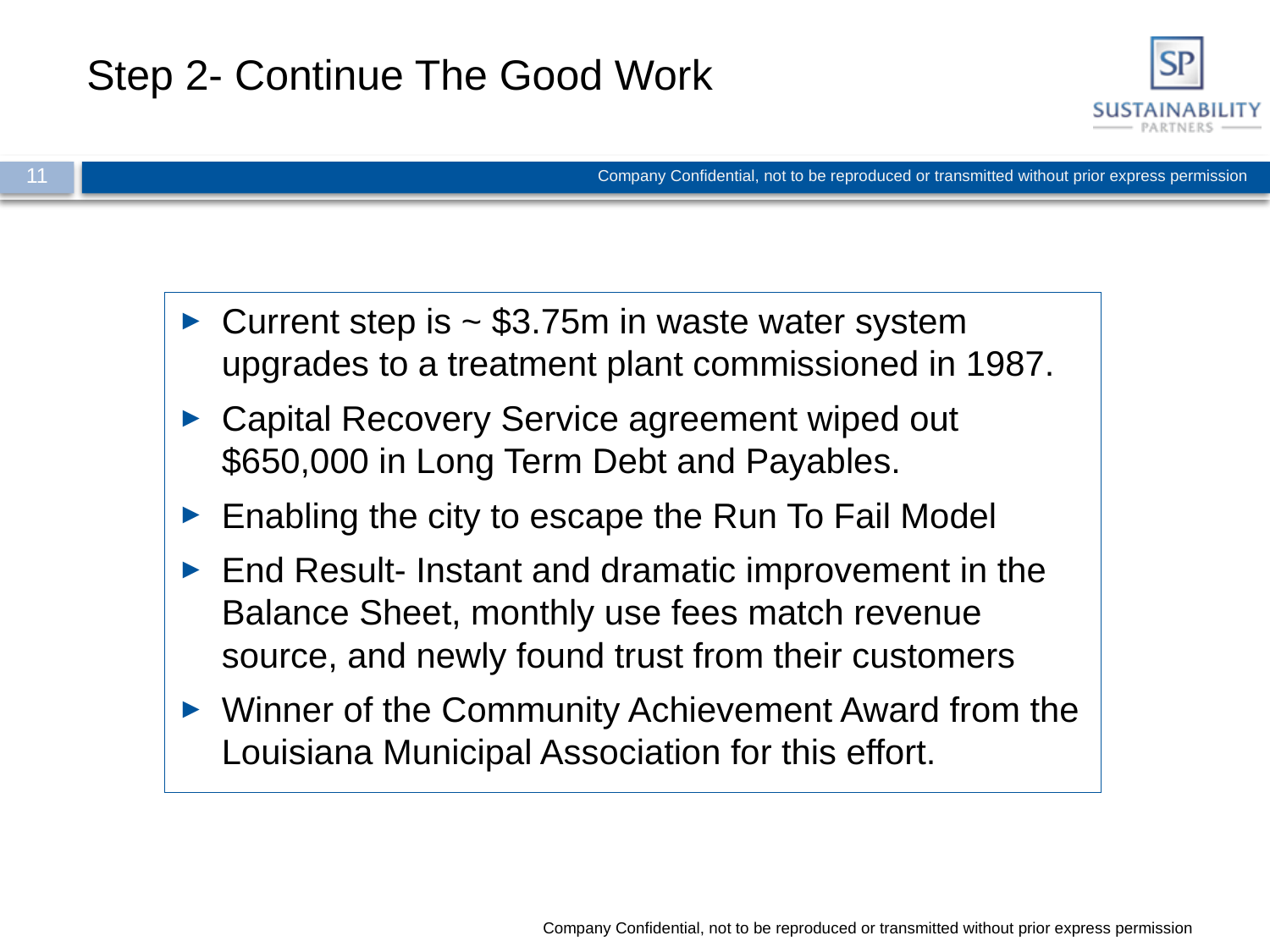

# Step 2- Continue The Good Work
11
Current step is ~ $3.75m in waste water system upgrades to a treatment plant commissioned in 1987.
Capital Recovery Service agreement wiped out $650,000 in Long Term Debt and Payables.
Enabling the city to escape the Run To Fail Model
End Result- Instant and dramatic improvement in the Balance Sheet, monthly use fees match revenue source, and newly found trust from their customers
Winner of the Community Achievement Award from the Louisiana Municipal Association for this effort.